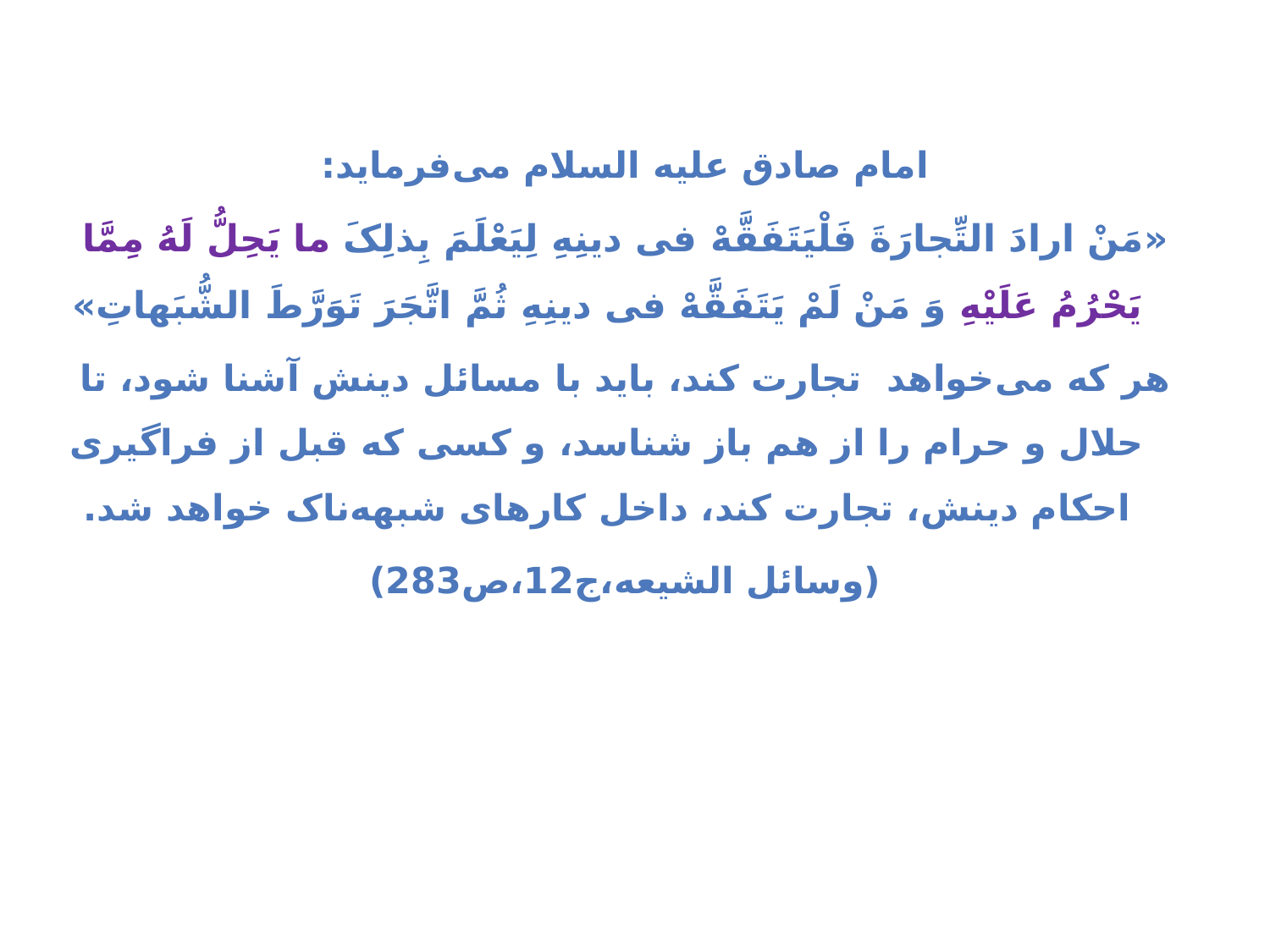

امام صادق علیه السلام می‌فرماید:
«مَنْ ارادَ التِّجارَةَ فَلْیَتَفَقَّهْ فی‌ دینِهِ لِیَعْلَمَ بِذلِکَ ما یَحِلُّ لَهُ مِمَّا یَحْرُمُ عَلَیْهِ وَ مَنْ لَمْ یَتَفَقَّهْ فی‌ دینِهِ ثُمَّ اتَّجَرَ تَوَرَّطَ الشُّبَهاتِ»
هر که می‌خواهد  تجارت کند، باید با مسائل دینش آشنا شود، تا حلال و حرام را از هم باز شناسد، و کسی که قبل از فراگیری احکام دینش، تجارت کند، داخل کارهای شبهه‌ناک خواهد شد.
(وسائل الشیعه،ج12،ص283)